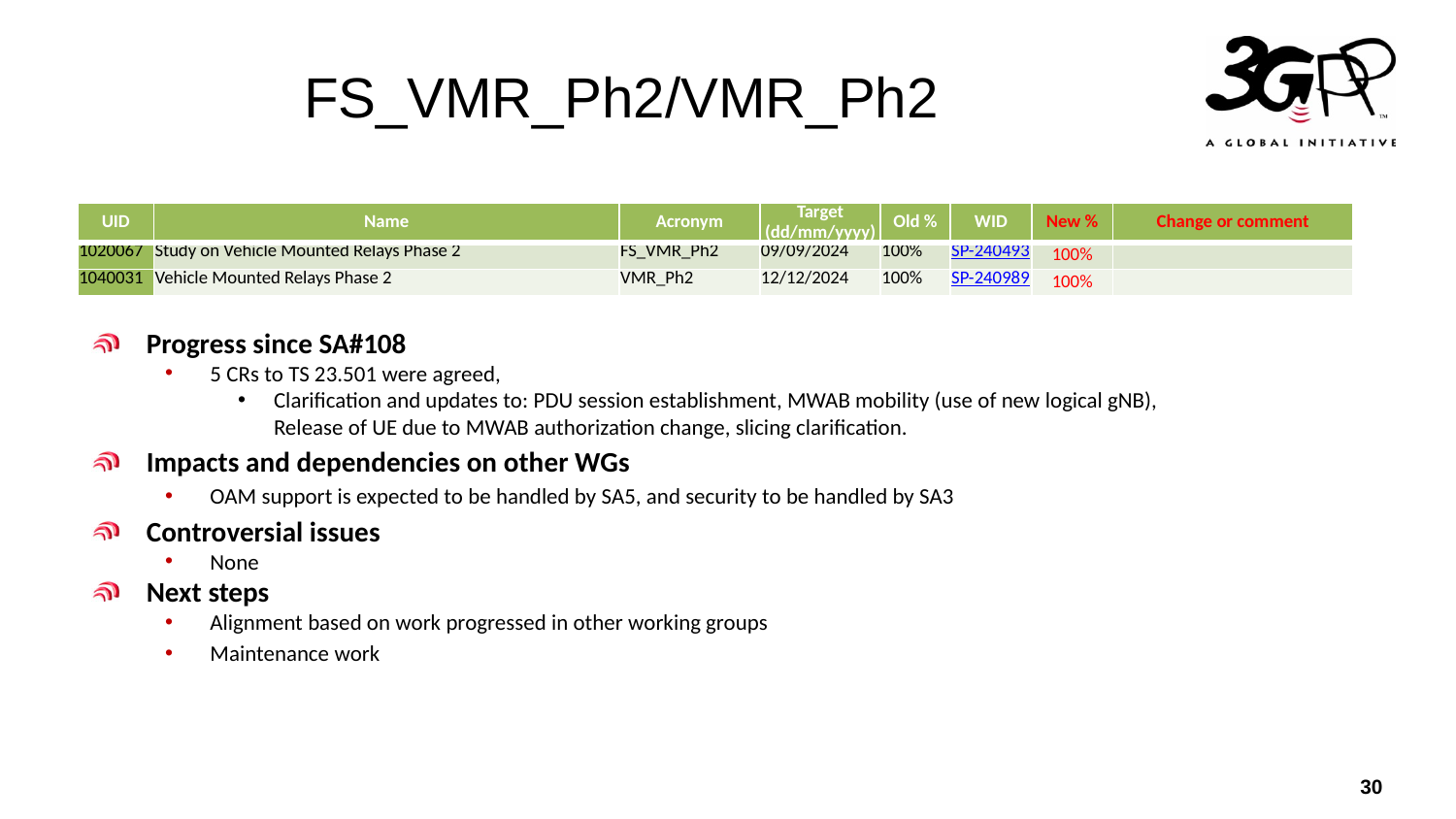

# FS_VMR_Ph2/VMR_Ph2
| UID | Name | Acronym | Target (dd/mm/yyyy) | Old % | WID | New % | Change or comment |
| --- | --- | --- | --- | --- | --- | --- | --- |
| 1020067 | Study on Vehicle Mounted Relays Phase 2 | FS\_VMR\_Ph2 | 09/09/2024 | 100% | SP-240493 | 100% |  |
| 1040031 | Vehicle Mounted Relays Phase 2 | VMR\_Ph2 | 12/12/2024 | 100% | SP-240989 | 100% |  |
Progress since SA#108
5 CRs to TS 23.501 were agreed,
Clarification and updates to: PDU session establishment, MWAB mobility (use of new logical gNB), Release of UE due to MWAB authorization change, slicing clarification.
Impacts and dependencies on other WGs
OAM support is expected to be handled by SA5, and security to be handled by SA3
Controversial issues
None
Next steps
Alignment based on work progressed in other working groups
Maintenance work